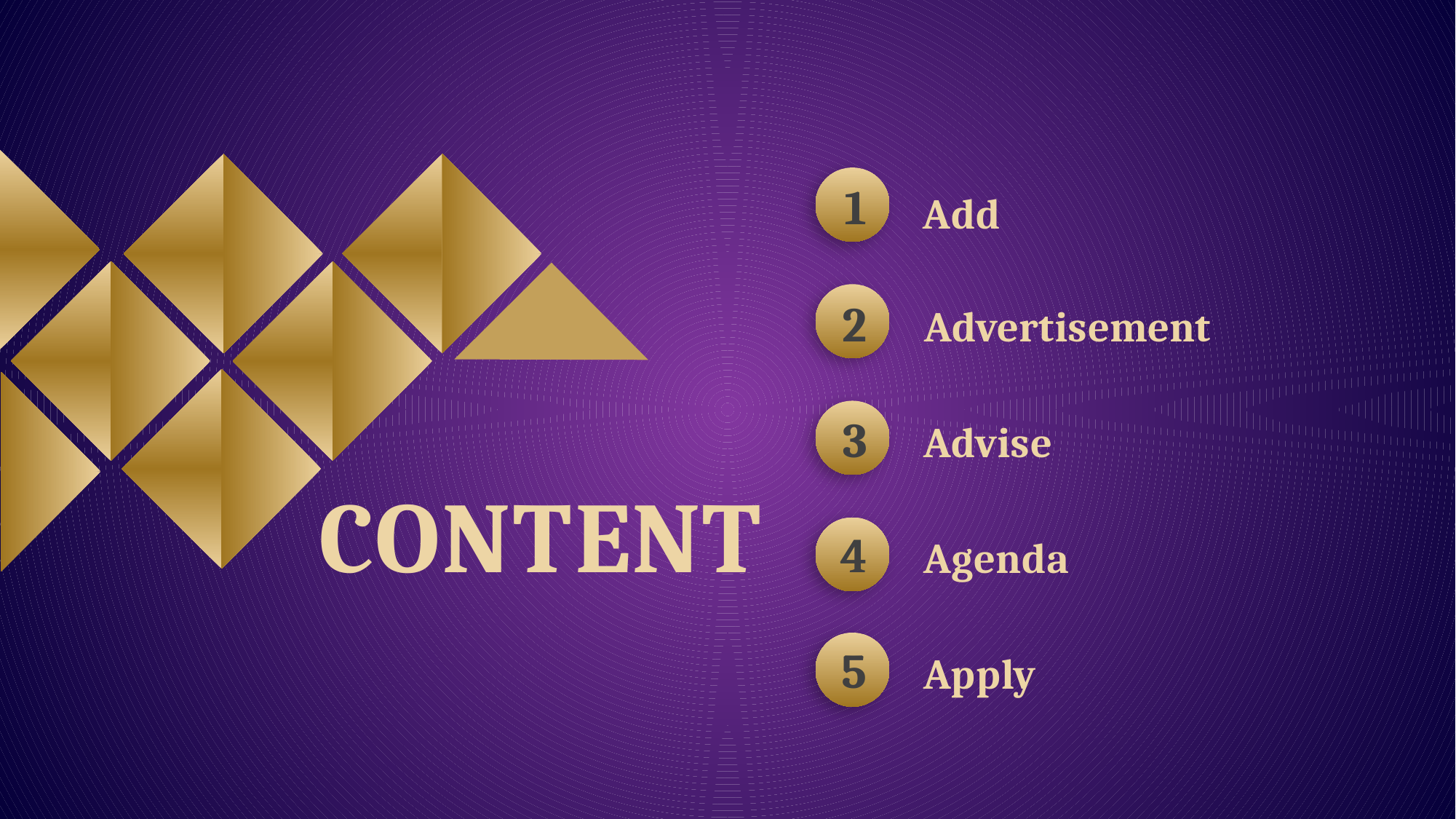

1
Add

  2
Advertisement

  3
Advise
CONTENT

  4
Agenda

  5
Apply